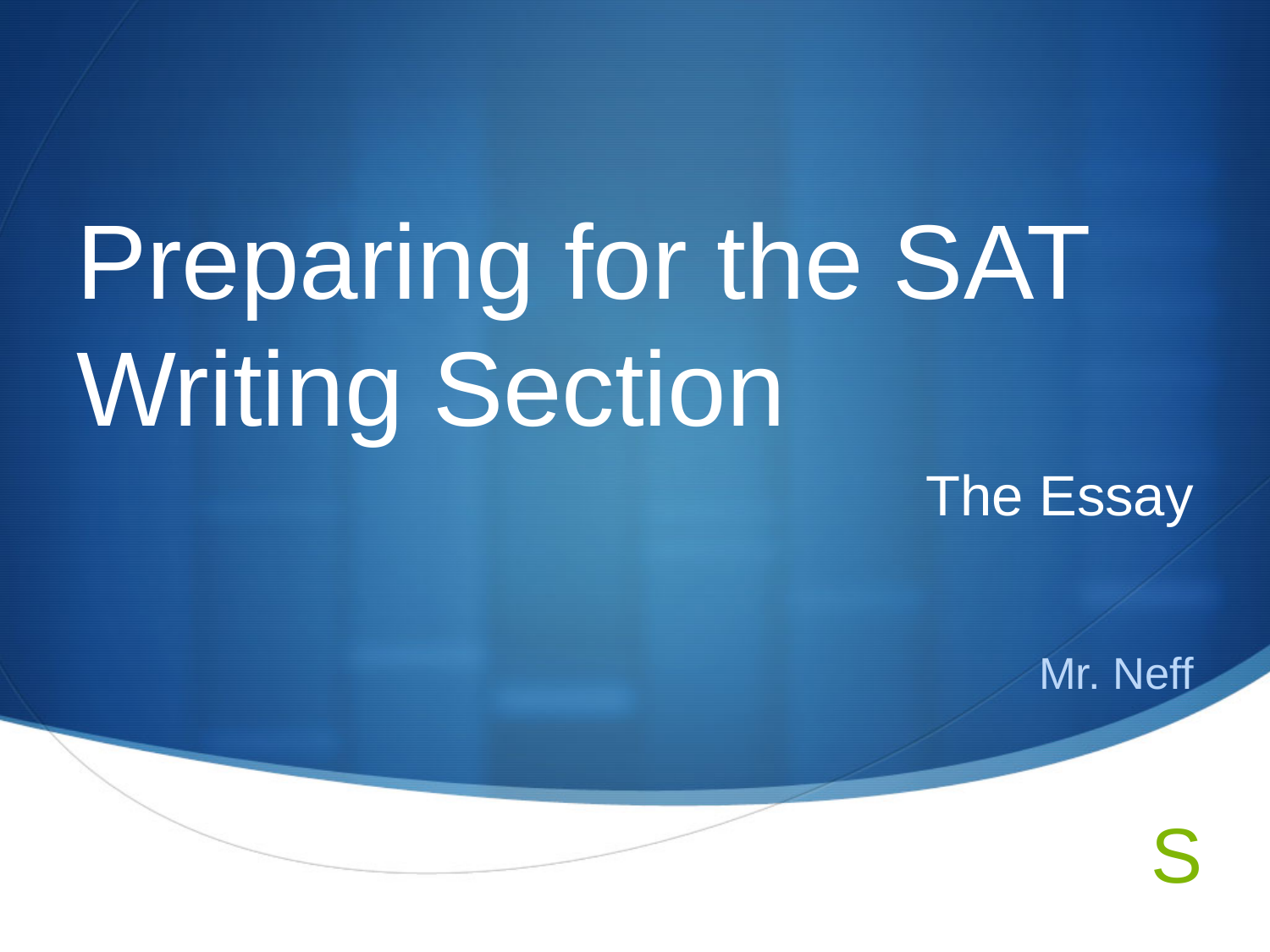

# Preparing for the SAT Writing Section
The Essay

Mr. Neff